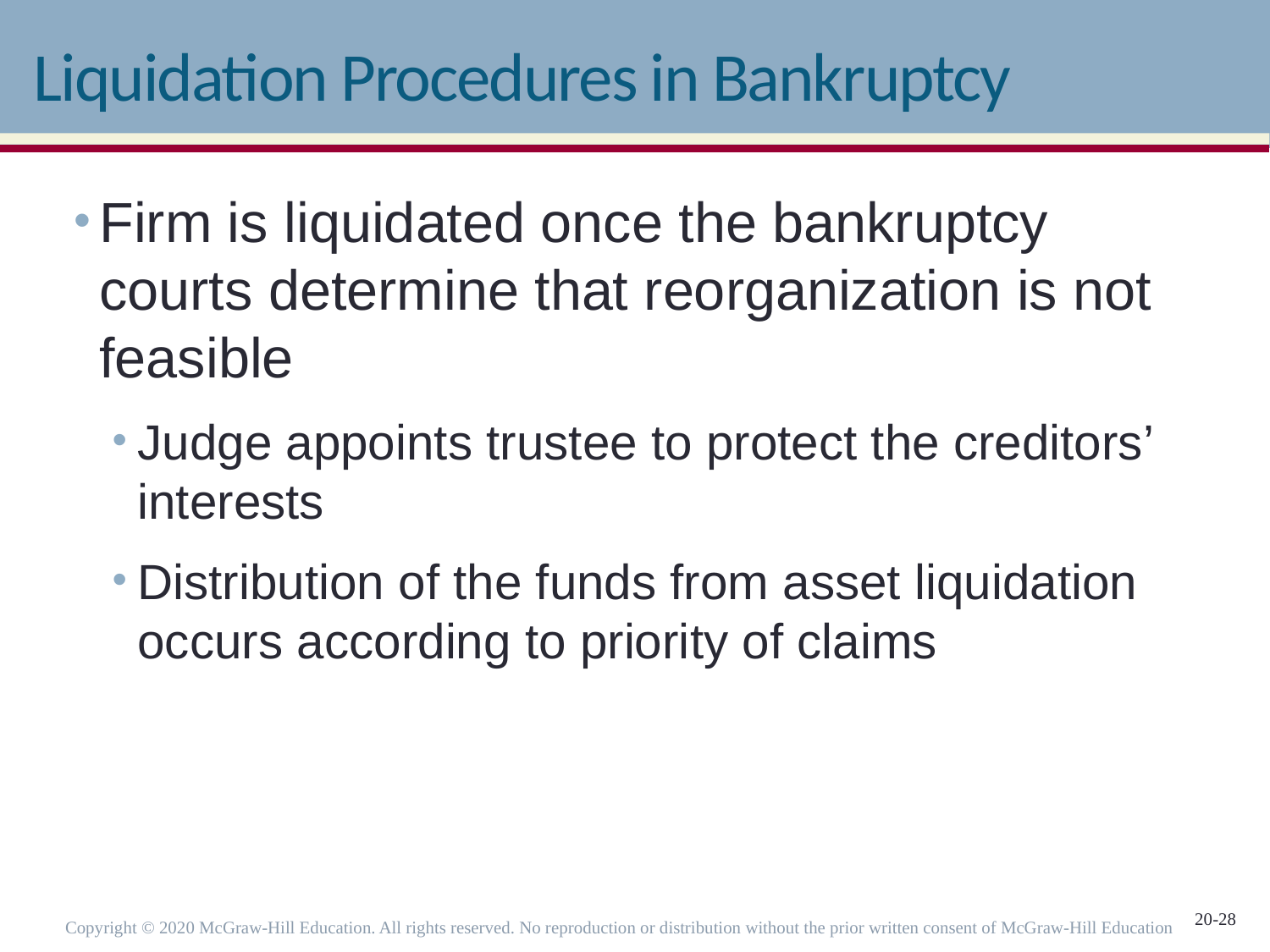

# Liquidation Procedures in Bankruptcy
Firm is liquidated once the bankruptcy courts determine that reorganization is not feasible
Judge appoints trustee to protect the creditors’ interests
Distribution of the funds from asset liquidation occurs according to priority of claims
Copyright © 2020 McGraw-Hill Education. All rights reserved. No reproduction or distribution without the prior written consent of McGraw-Hill Education